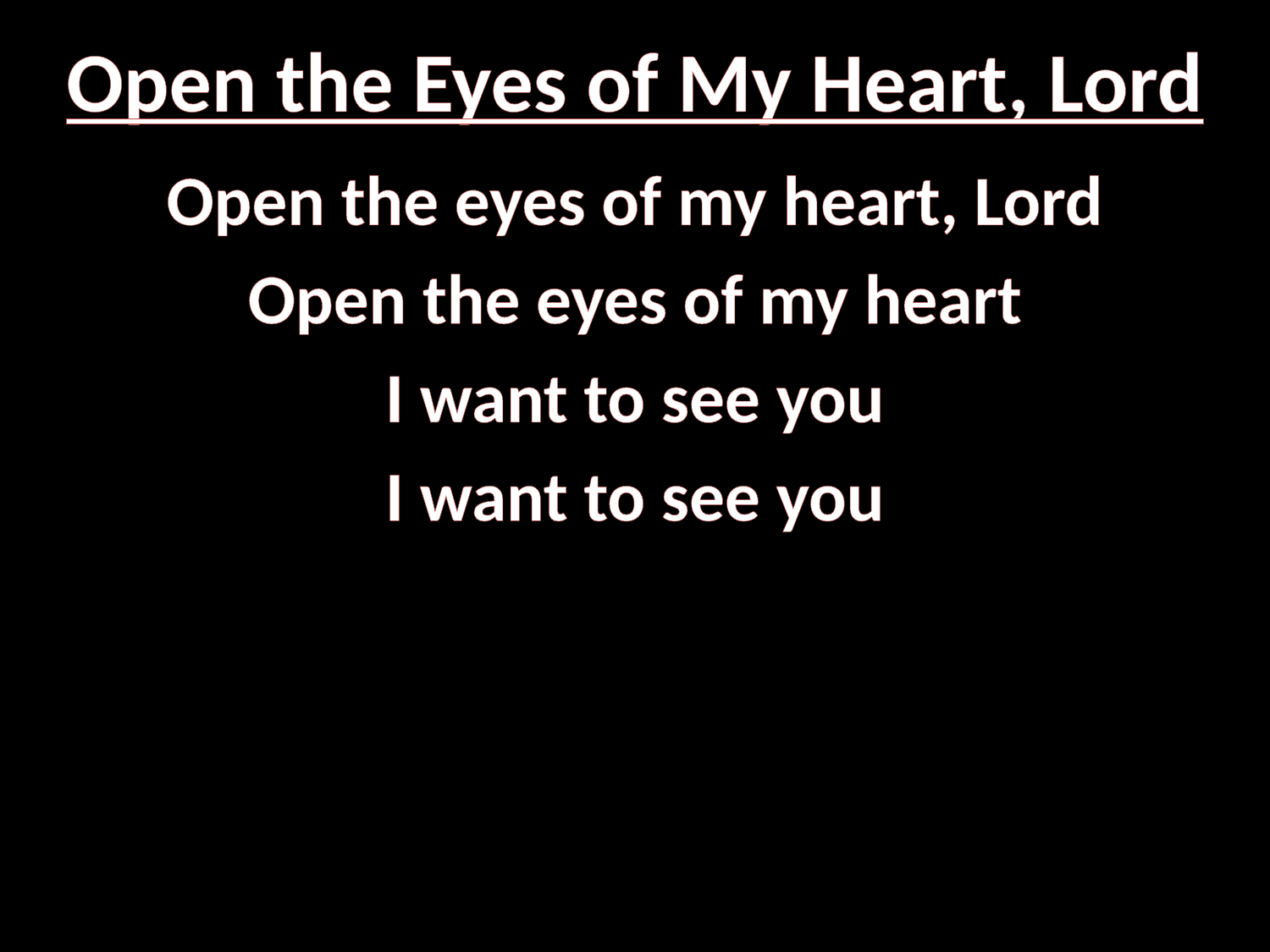

# Open the Eyes of My Heart, Lord
Open the eyes of my heart, Lord
Open the eyes of my heart
I want to see you
I want to see you